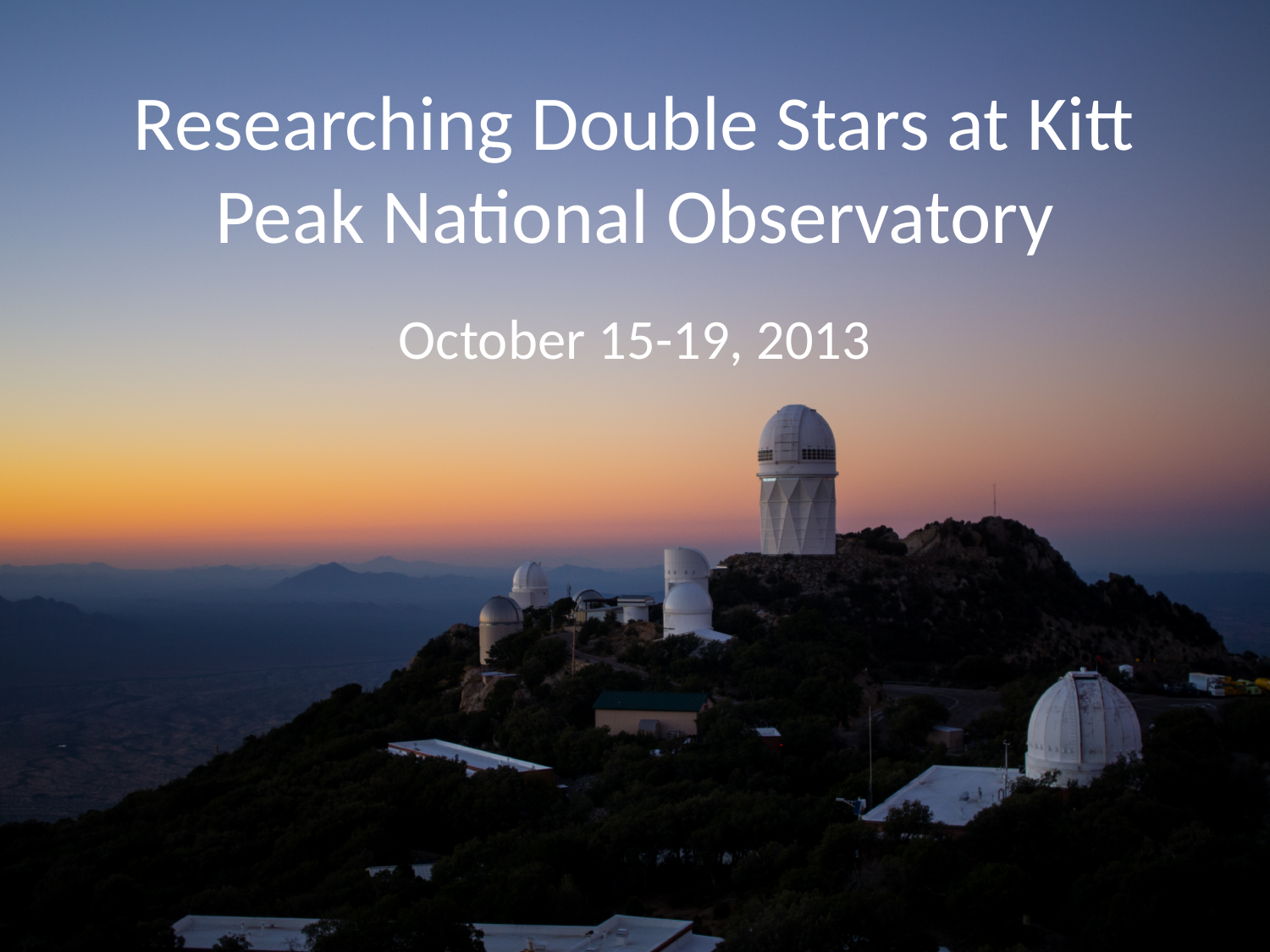

# Researching Double Stars at Kitt Peak National Observatory
October 15-19, 2013